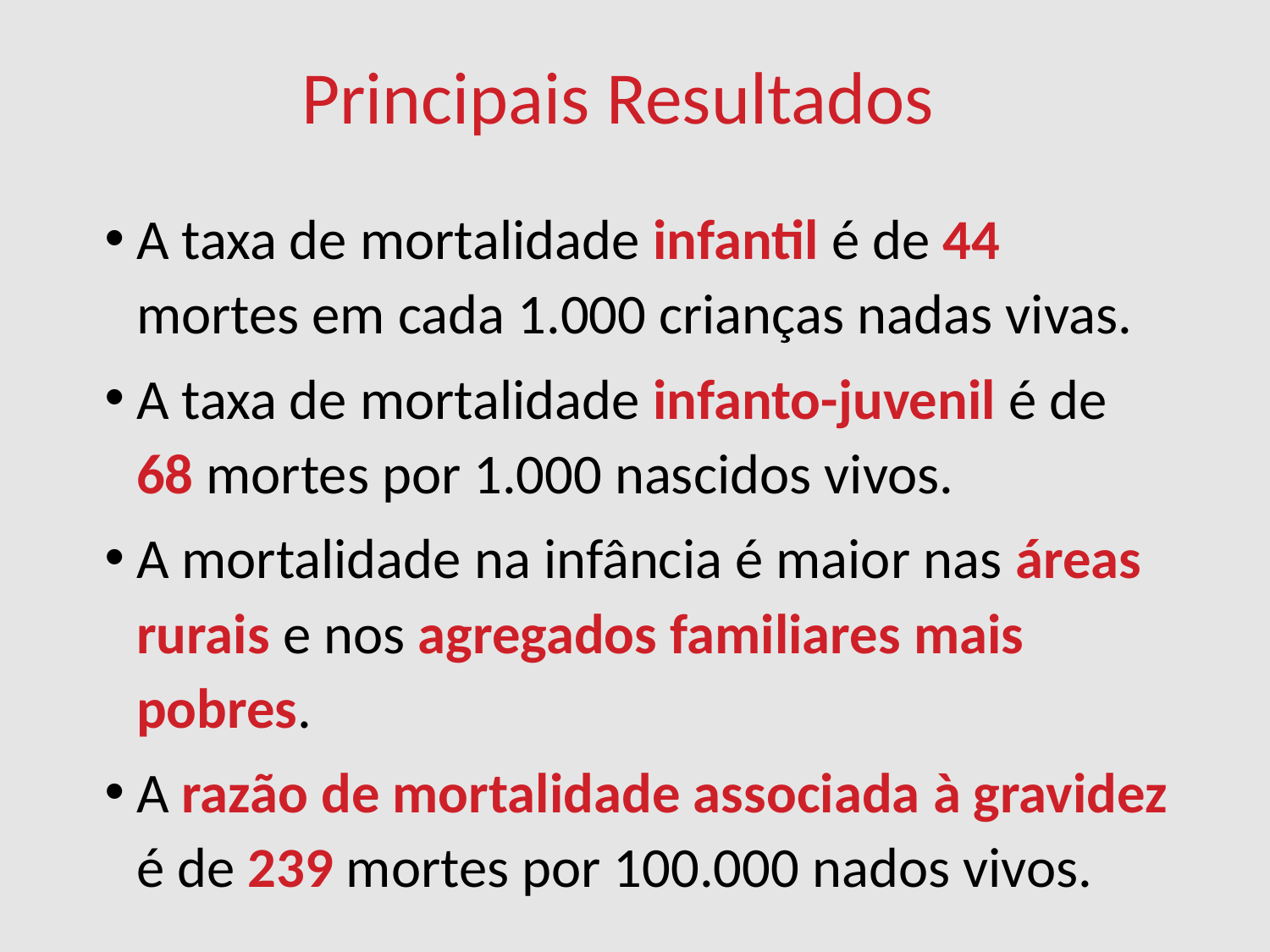

Principais Resultados
A taxa de mortalidade infantil é de 44 mortes em cada 1.000 crianças nadas vivas.
A taxa de mortalidade infanto-juvenil é de 68 mortes por 1.000 nascidos vivos.
A mortalidade na infância é maior nas áreas rurais e nos agregados familiares mais pobres.
A razão de mortalidade associada à gravidez é de 239 mortes por 100.000 nados vivos.